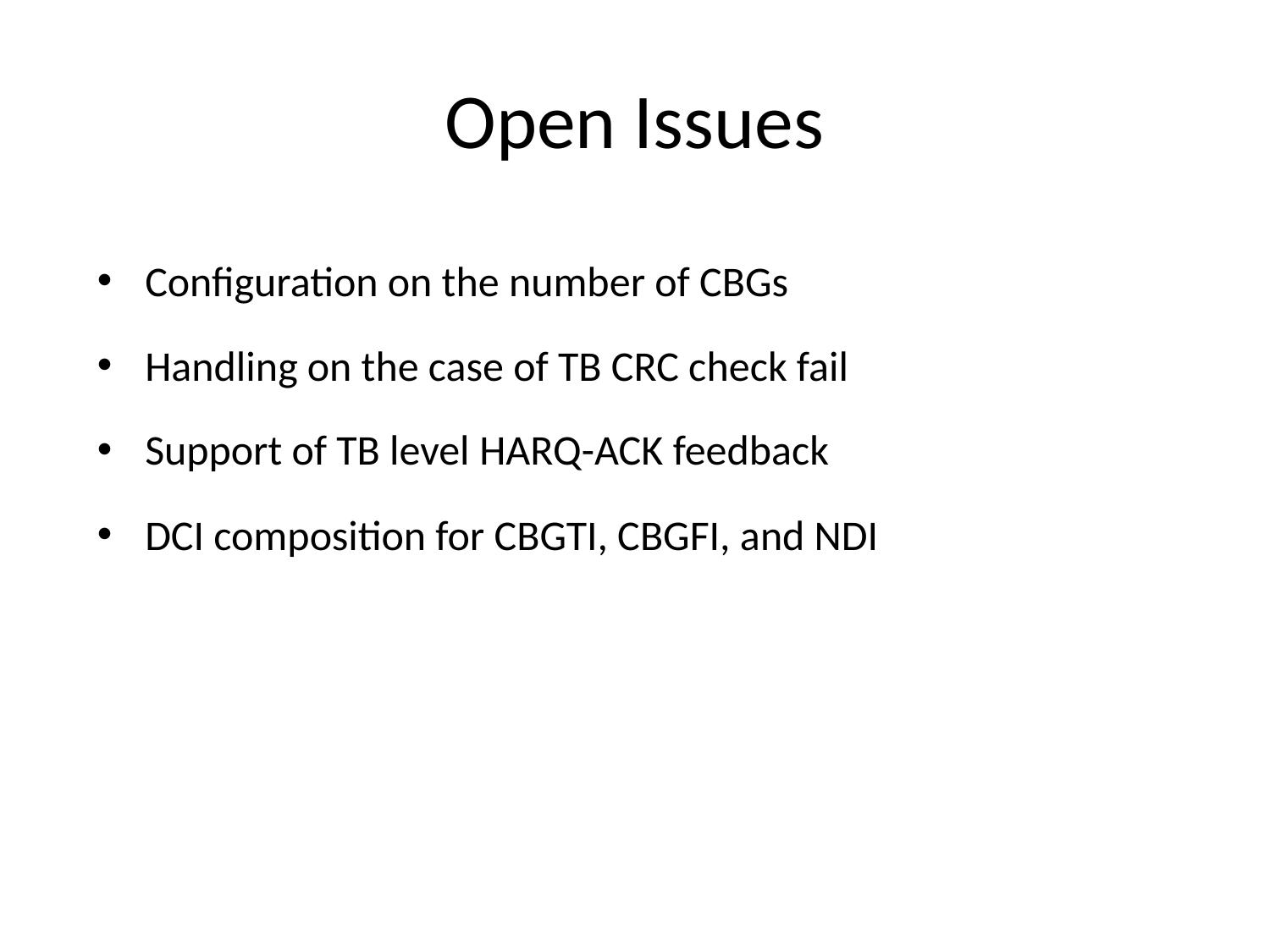

# Open Issues
Configuration on the number of CBGs
Handling on the case of TB CRC check fail
Support of TB level HARQ-ACK feedback
DCI composition for CBGTI, CBGFI, and NDI